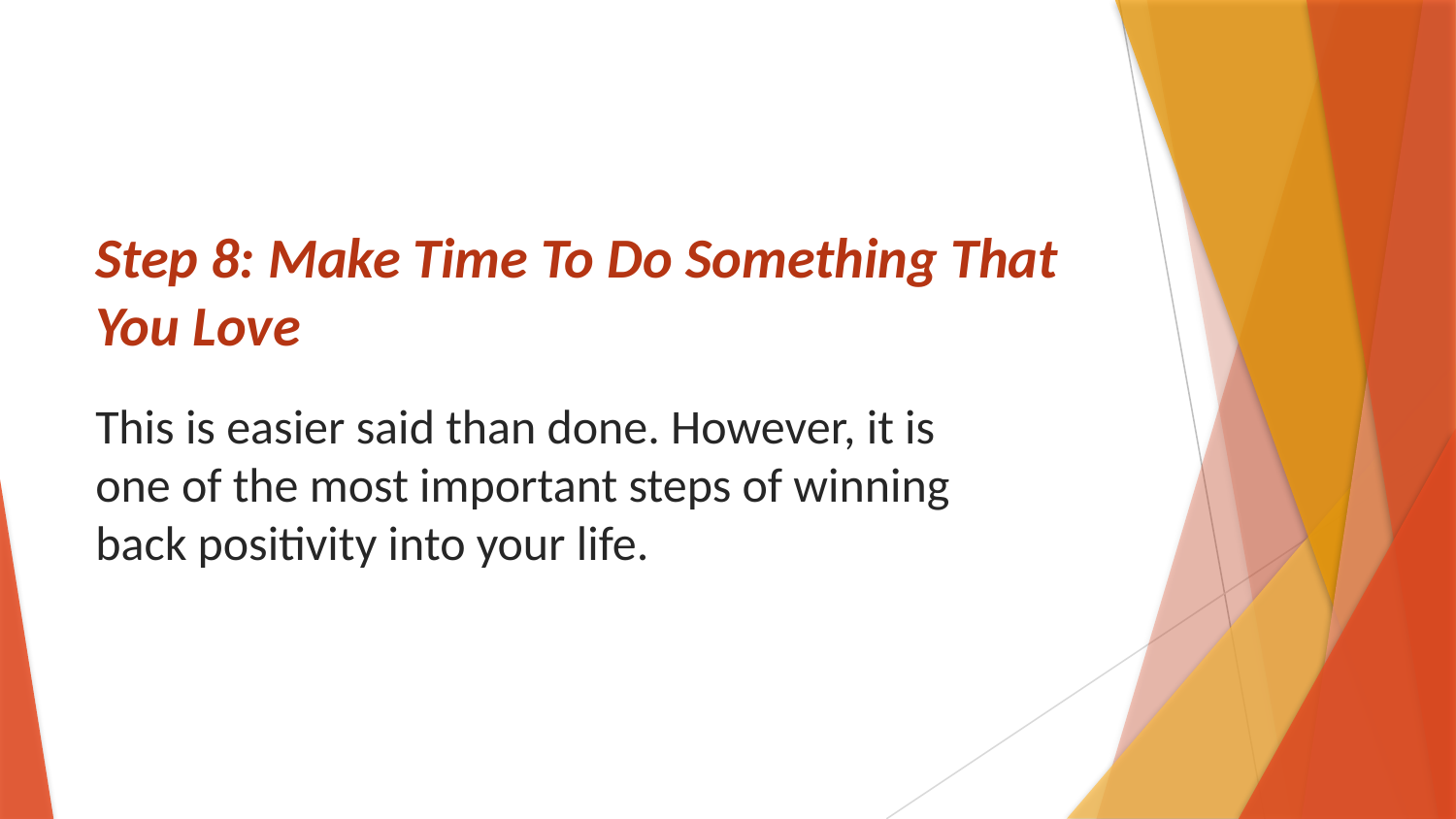

# Step 8: Make Time To Do Something That You Love
This is easier said than done. However, it is one of the most important steps of winning back positivity into your life.